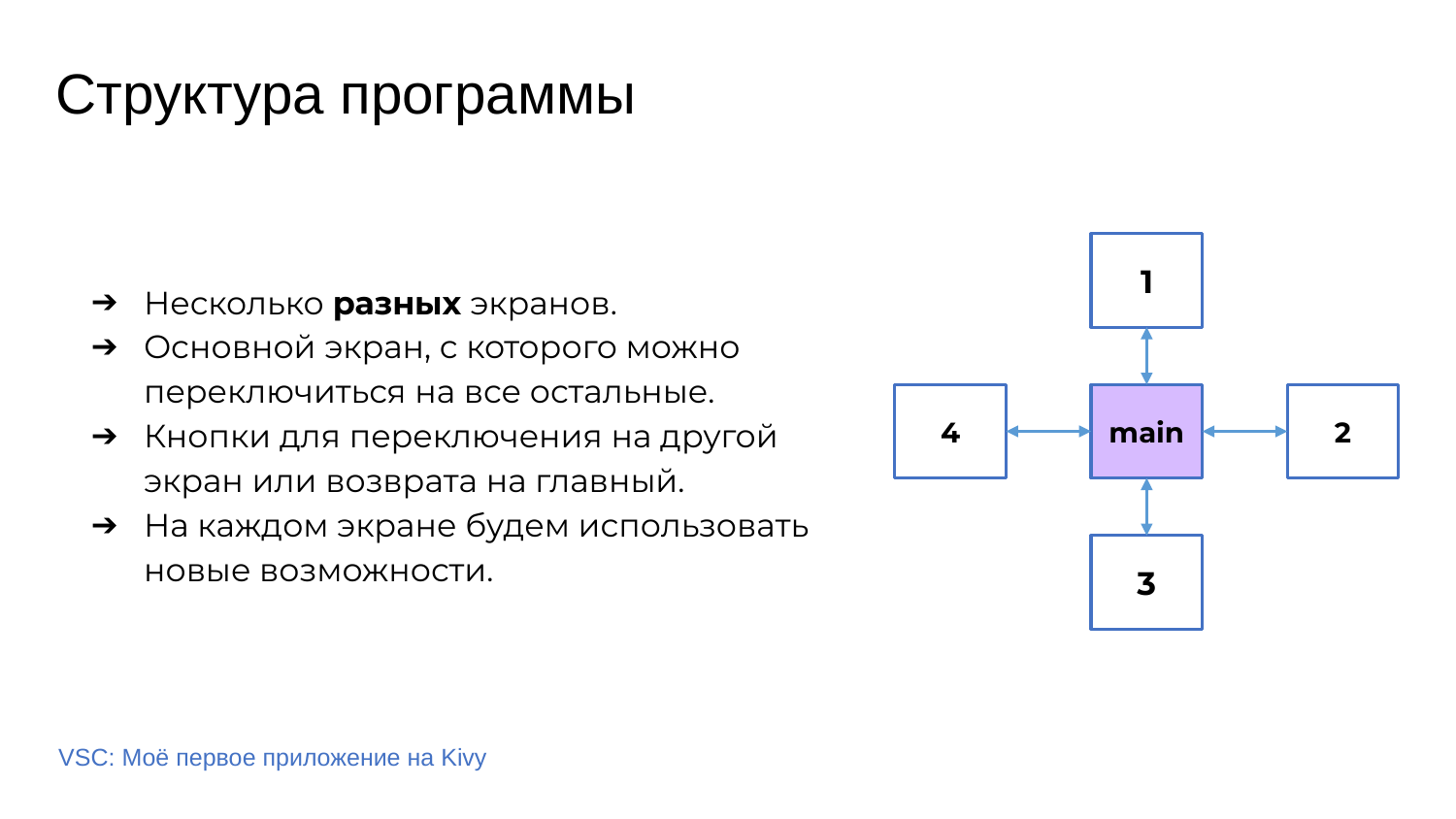

Структура программы
1
Несколько разных экранов.
Основной экран, с которого можно переключиться на все остальные.
Кнопки для переключения на другой экран или возврата на главный.
На каждом экране будем использовать новые возможности.
4
main
2
3
VSC: Моё первое приложение на Kivy